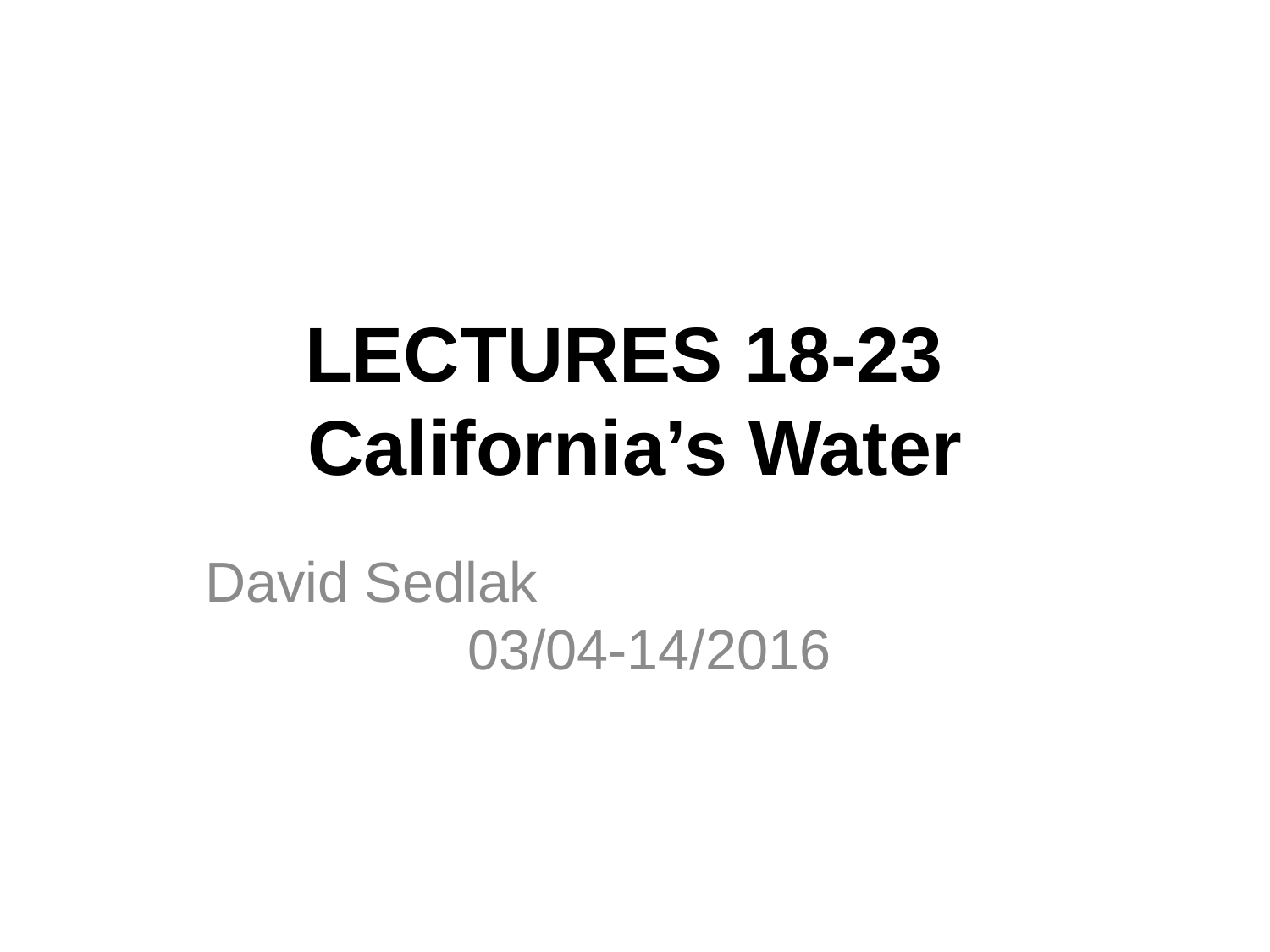

# LECTURES 18-23 California’s Water
David Sedlak					03/04-14/2016